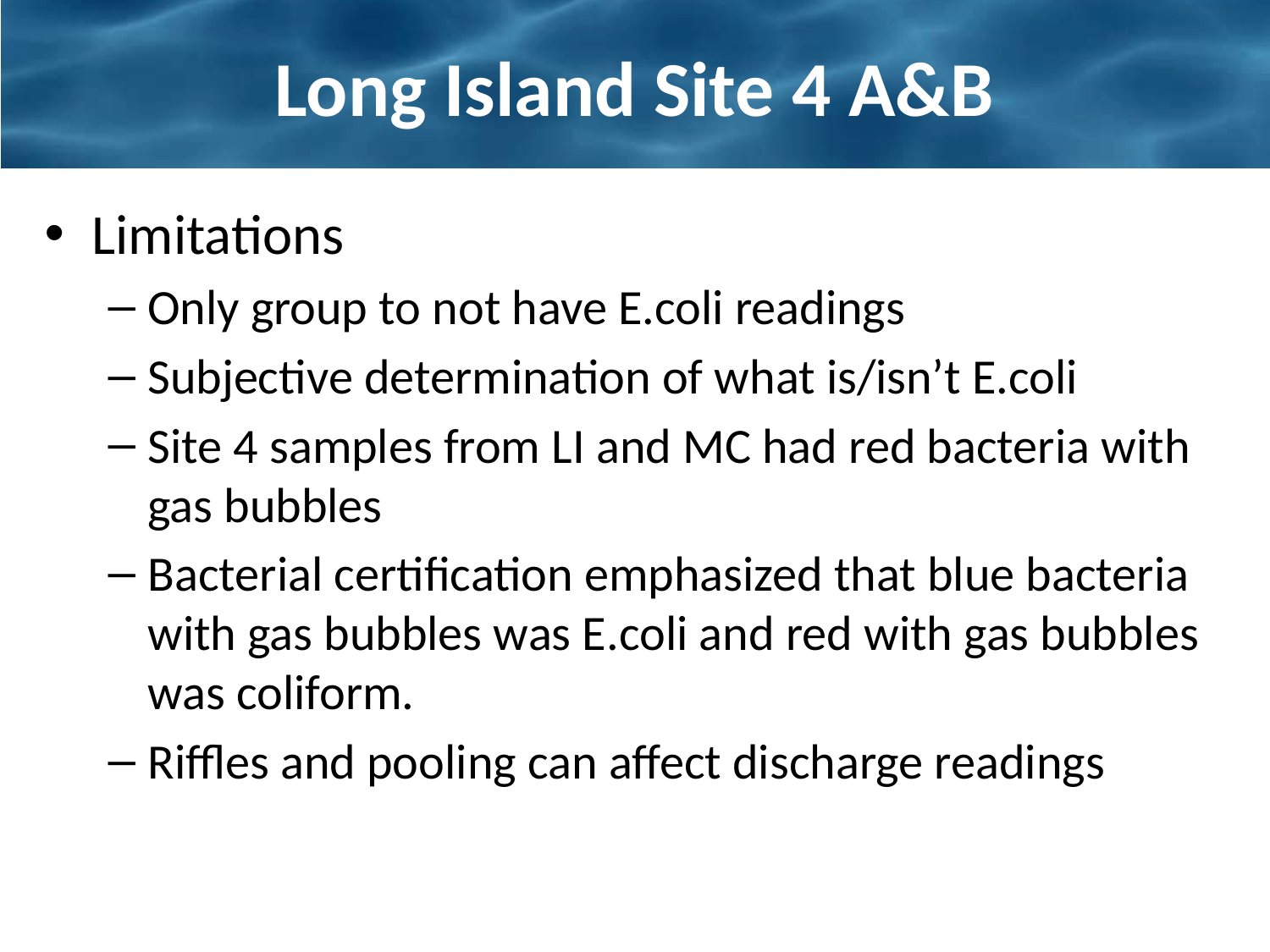

# Long Island Site 4 A&B
Limitations
Only group to not have E.coli readings
Subjective determination of what is/isn’t E.coli
Site 4 samples from LI and MC had red bacteria with gas bubbles
Bacterial certification emphasized that blue bacteria with gas bubbles was E.coli and red with gas bubbles was coliform.
Riffles and pooling can affect discharge readings